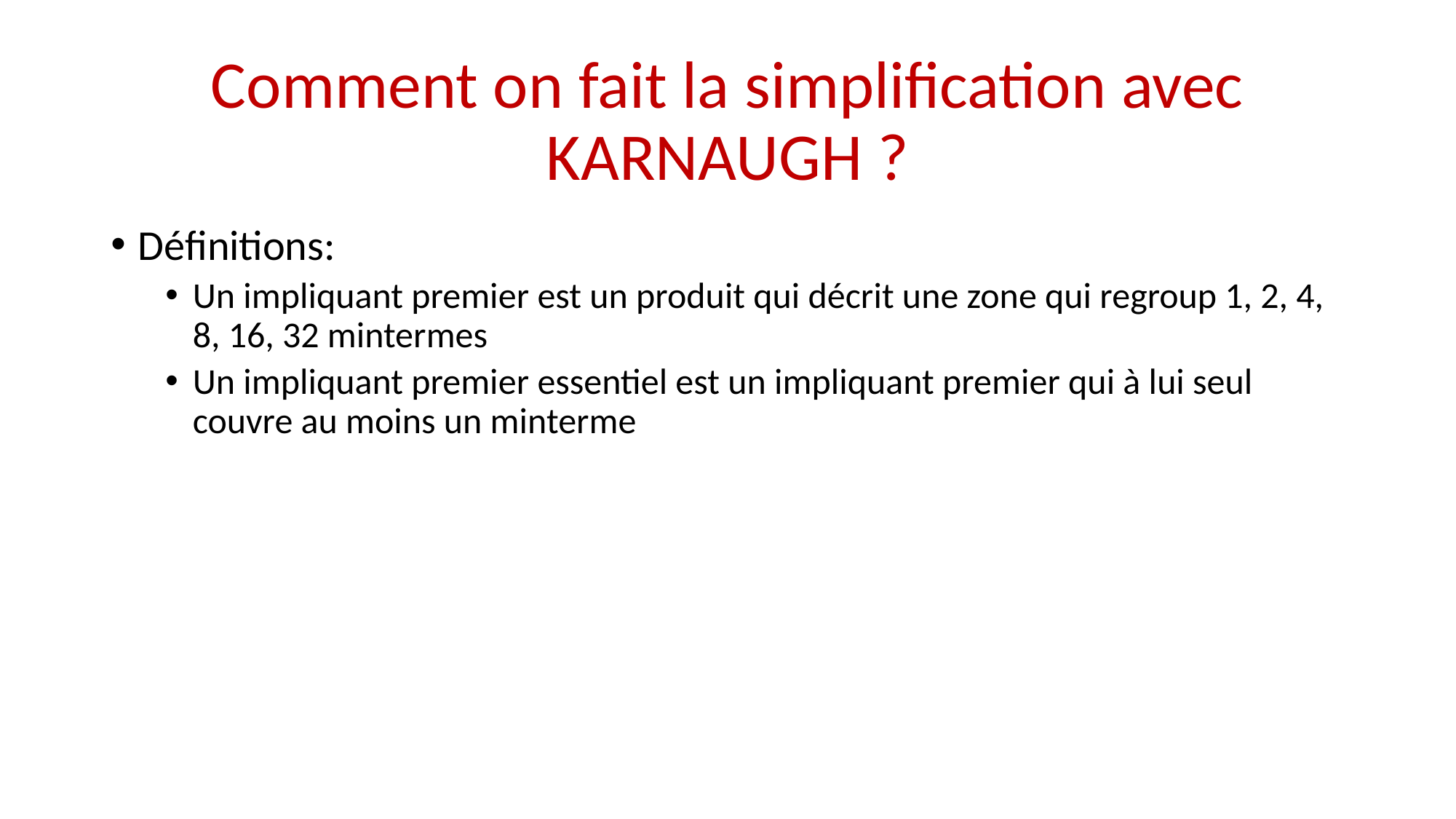

# Comment on fait la simplification avec KARNAUGH ?
Définitions:
Un impliquant premier est un produit qui décrit une zone qui regroup 1, 2, 4, 8, 16, 32 mintermes
Un impliquant premier essentiel est un impliquant premier qui à lui seul couvre au moins un minterme